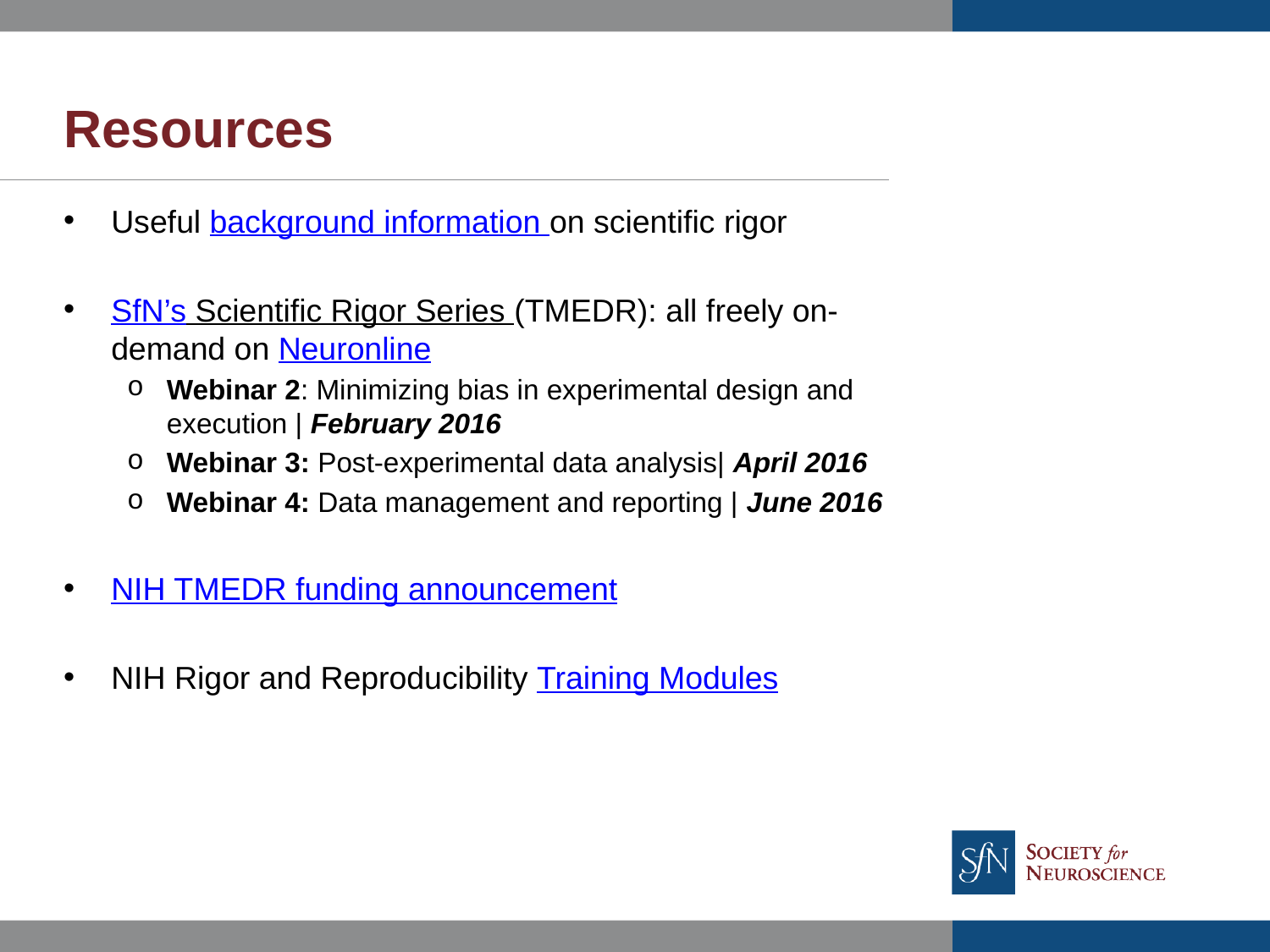

# Resources
Useful background information on scientific rigor

SfN’s Scientific Rigor Series (TMEDR): all freely on-demand on Neuronline
Webinar 2: Minimizing bias in experimental design and execution | February 2016
Webinar 3: Post-experimental data analysis| April 2016
Webinar 4: Data management and reporting | June 2016

NIH TMEDR funding announcement

NIH Rigor and Reproducibility Training Modules